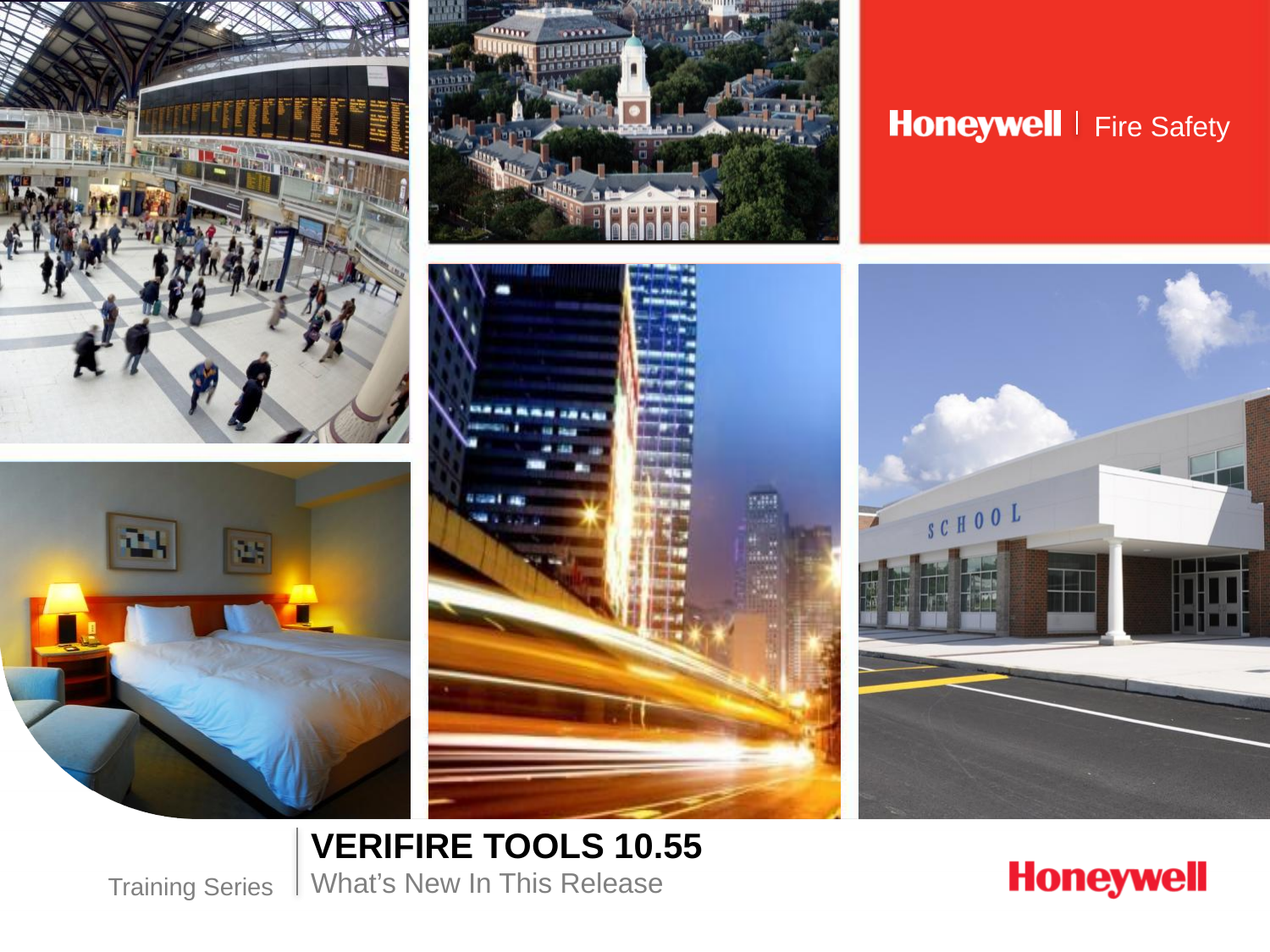

VeriFire Tools 10.55
What’s New In This Release
Training Series